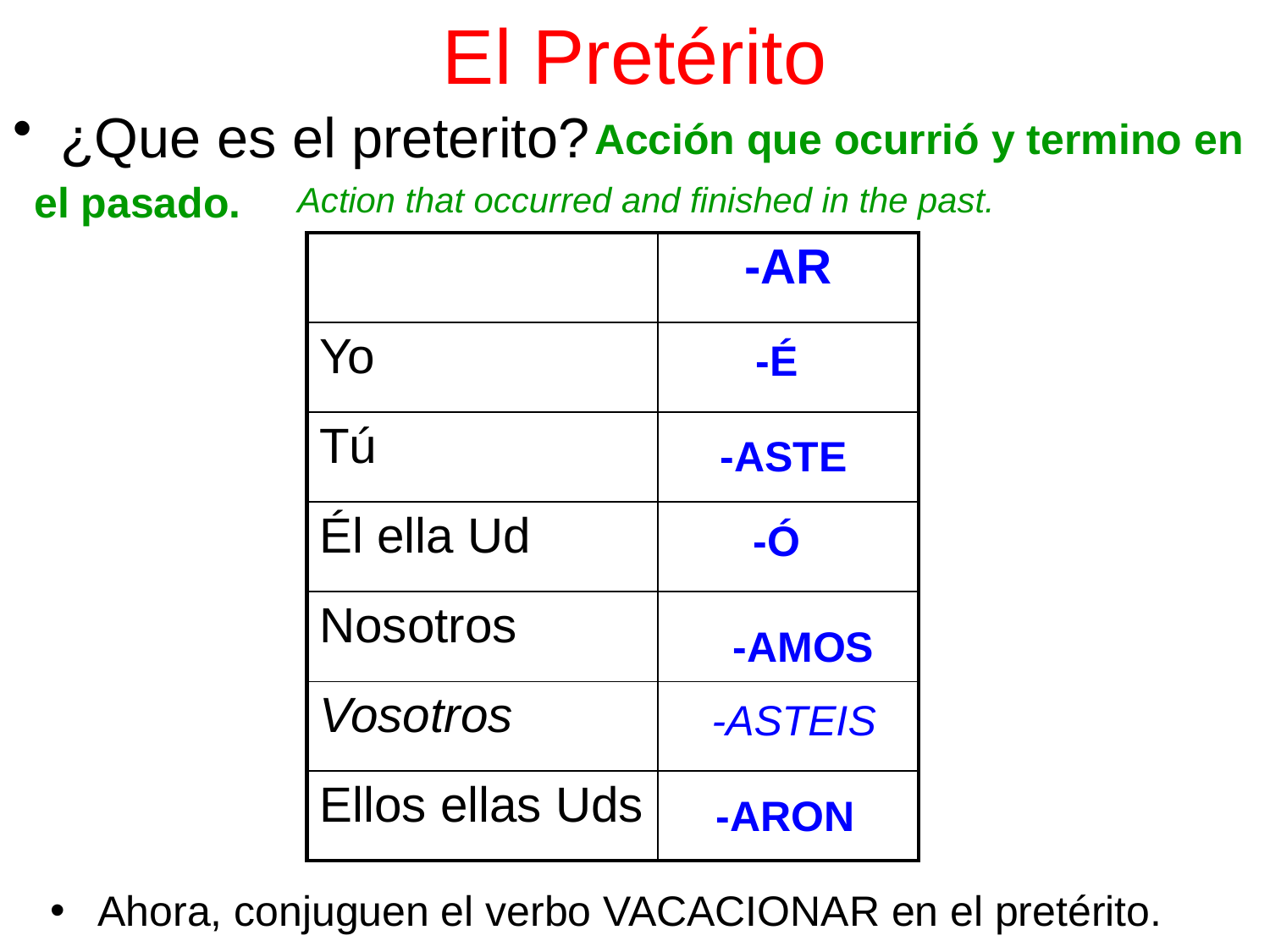

# El Pretérito
¿Que es el preterito?
Acción que ocurrió y termino en
el pasado.
Action that occurred and finished in the past.
|  | -AR |
| --- | --- |
| Yo |  |
| Tú |  |
| Él ella Ud |  |
| Nosotros |  |
| Vosotros |  |
| Ellos ellas Uds |  |
-É
-ASTE
-Ó
-AMOS
-ASTEIS
-ARON
Ahora, conjuguen el verbo VACACIONAR en el pretérito.